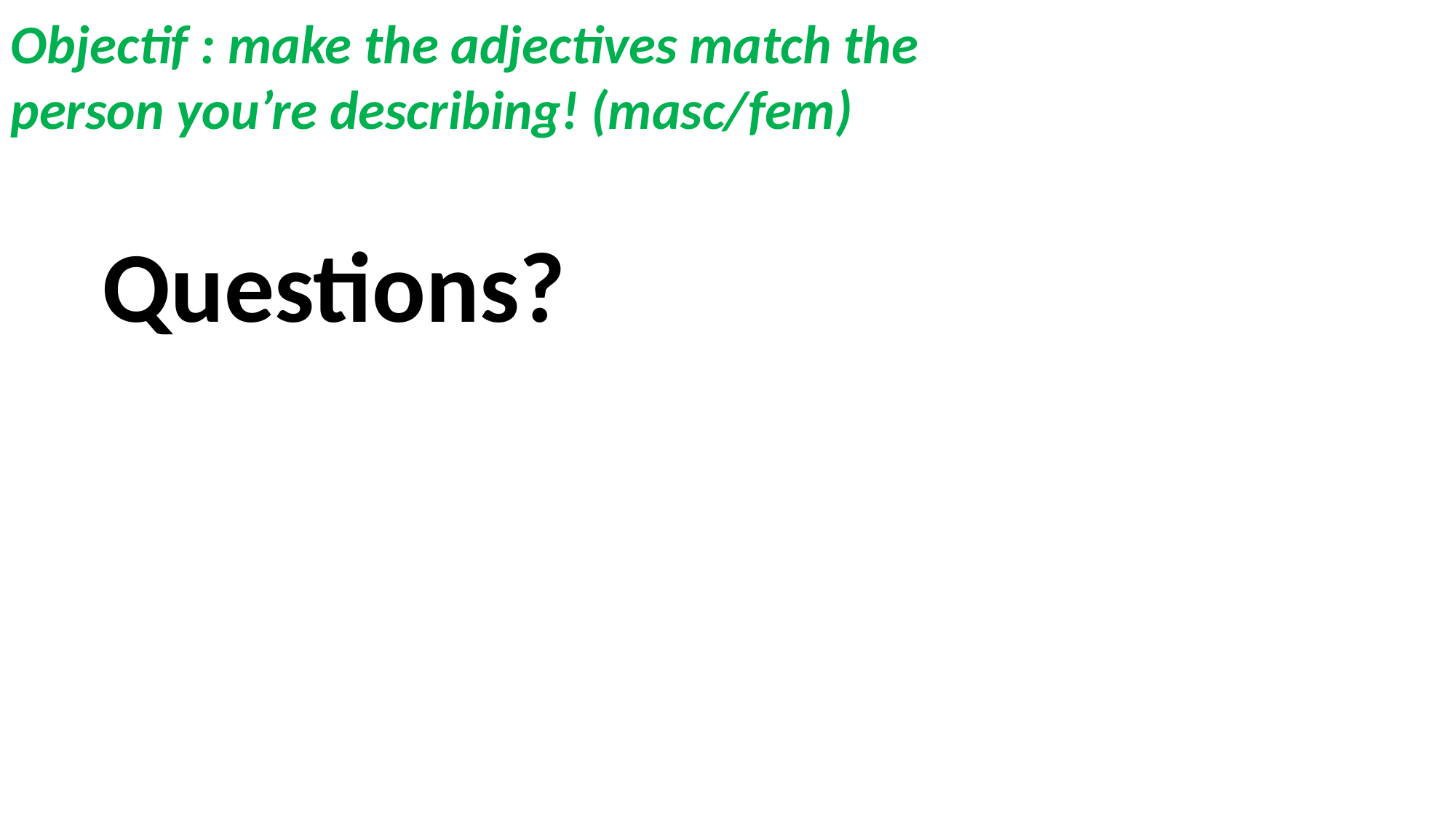

Objectif : make the adjectives match the person you’re describing! (masc/fem)
Questions?